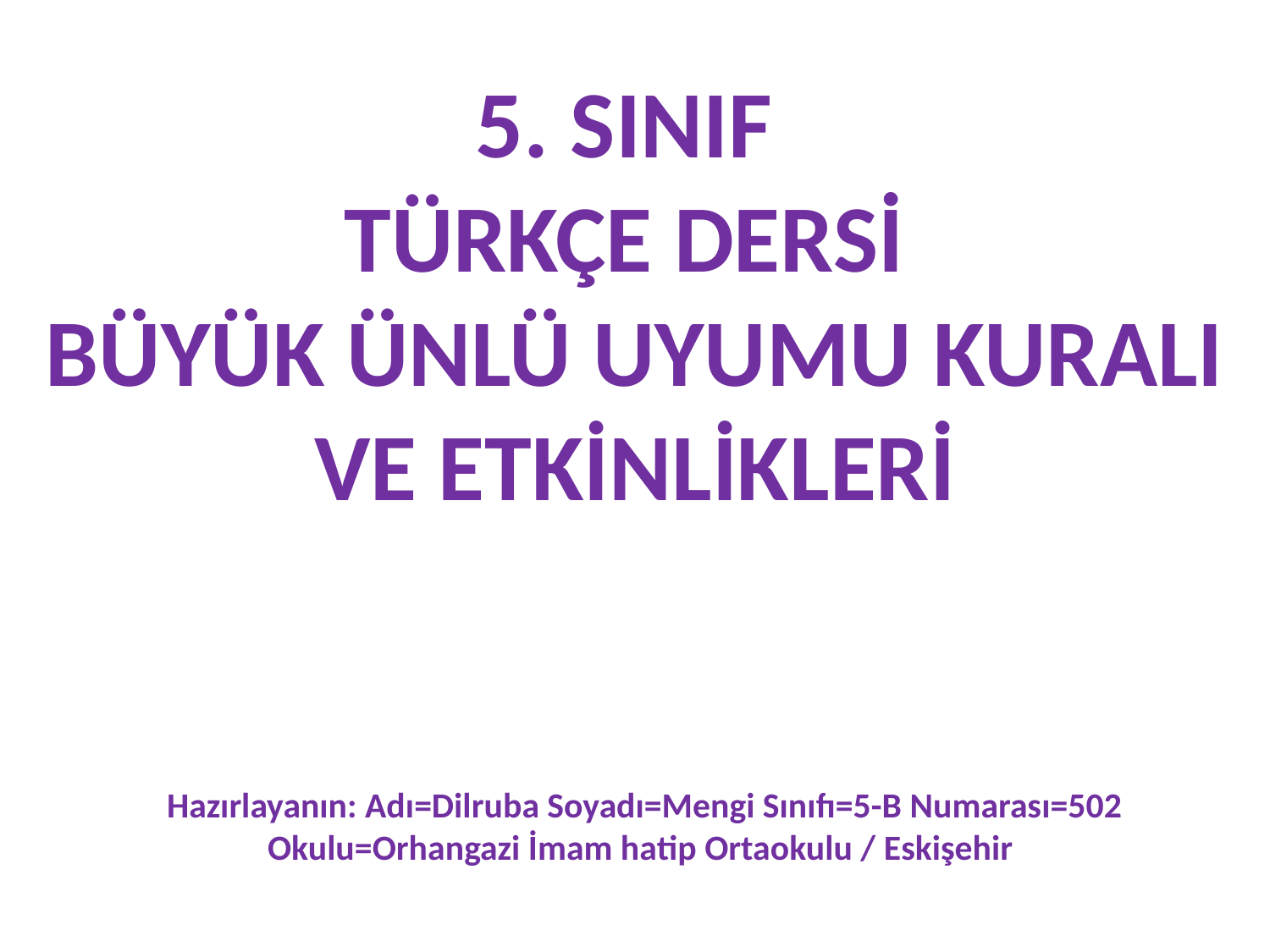

5. SINIF
TÜRKÇE DERSİ
BÜYÜK ÜNLÜ UYUMU KURALI VE ETKİNLİKLERİ
Hazırlayanın: Adı=Dilruba Soyadı=Mengi Sınıfı=5-B Numarası=502
Okulu=Orhangazi İmam hatip Ortaokulu / Eskişehir